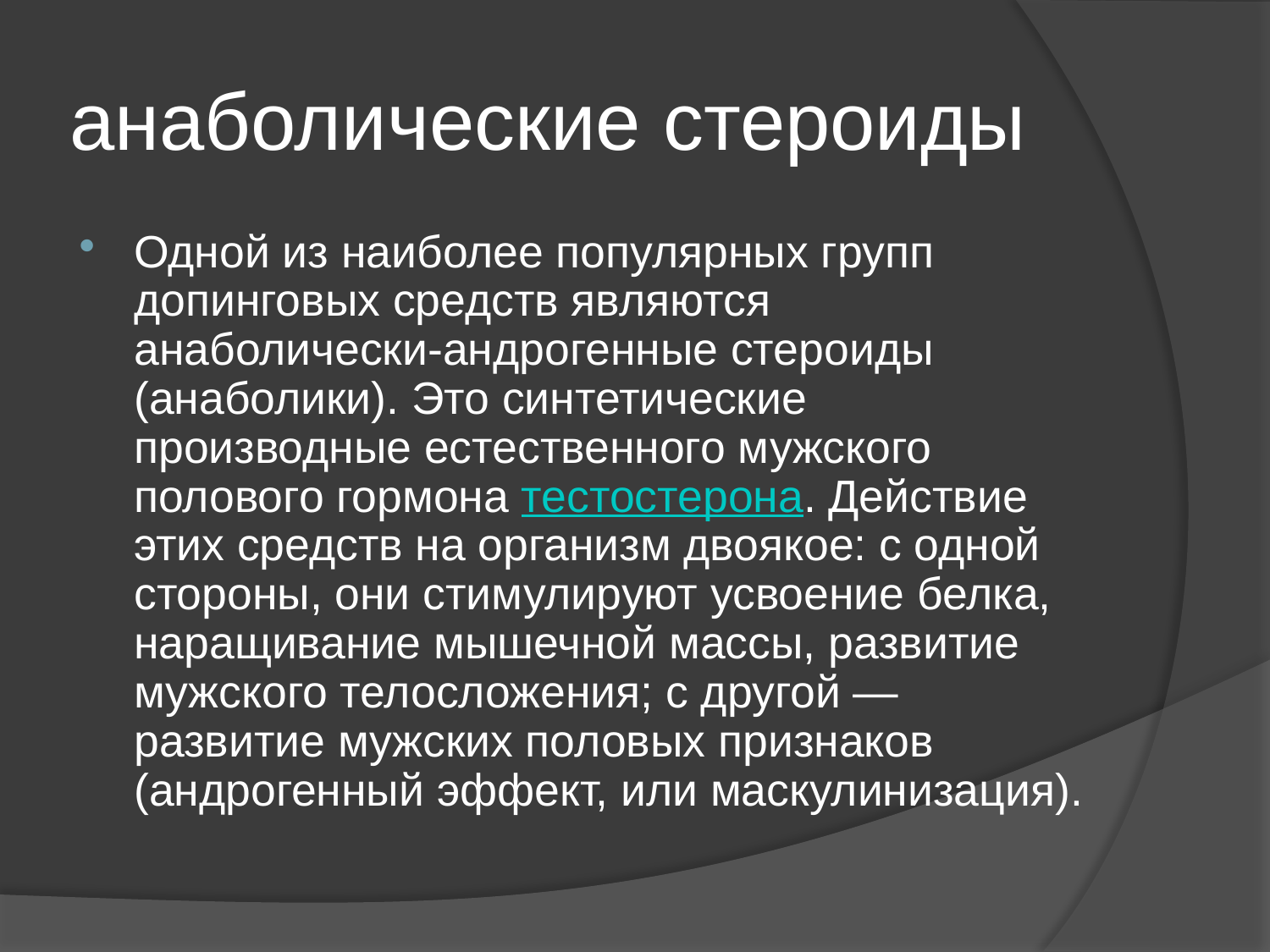

# анаболические стероиды
Одной из наиболее популярных групп допинговых средств являются анаболически-андрогенные стероиды (анаболики). Это синтетические производные естественного мужского полового гормона тестостерона. Действие этих средств на организм двоякое: с одной стороны, они стимулируют усвоение белка, наращивание мышечной массы, развитие мужского телосложения; с другой — развитие мужских половых признаков (андрогенный эффект, или маскулинизация).